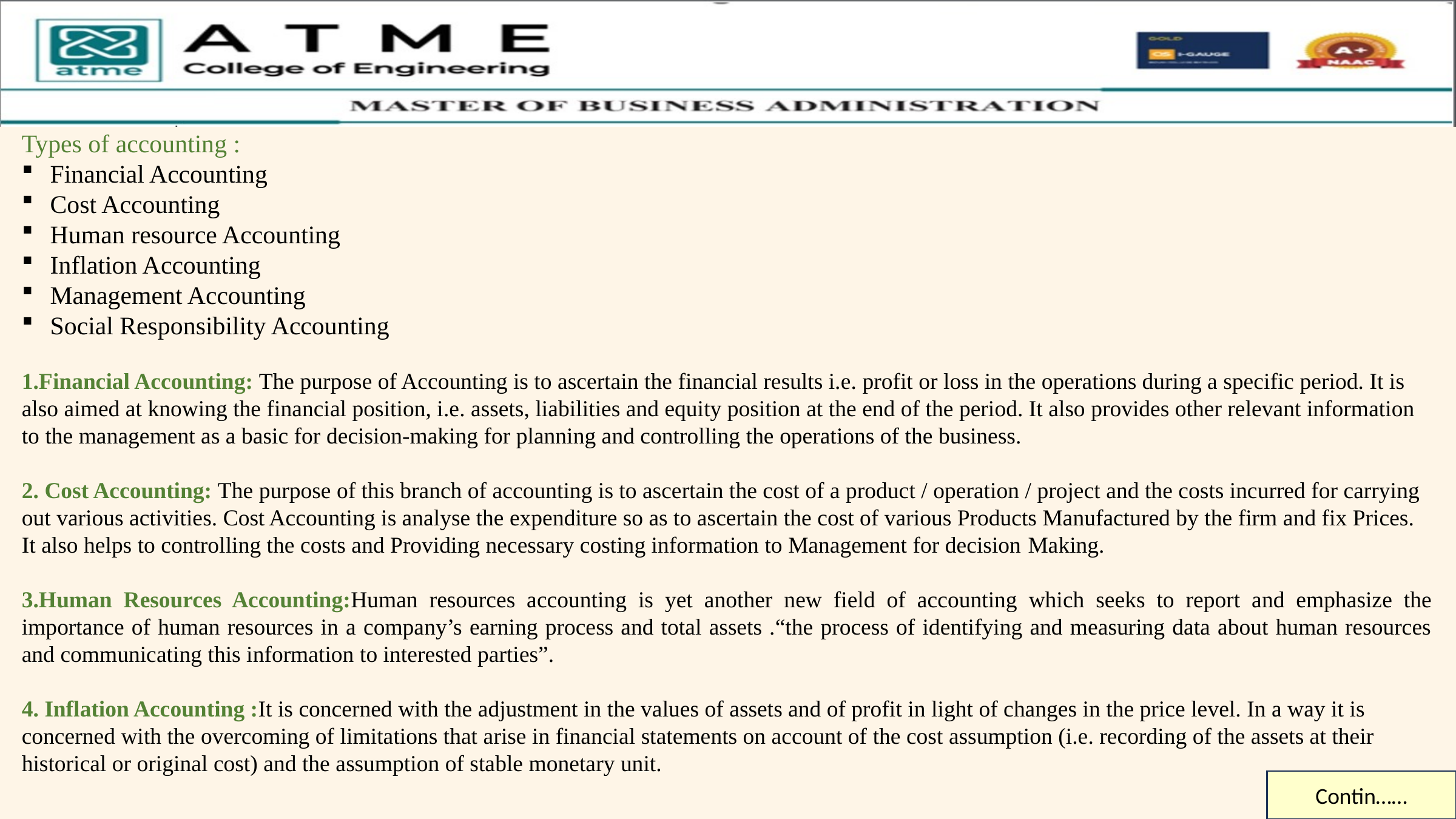

Types of accounting :
Financial Accounting
Cost Accounting
Human resource Accounting
Inflation Accounting
Management Accounting
Social Responsibility Accounting

1.Financial Accounting: The purpose of Accounting is to ascertain the financial results i.e. profit or loss in the operations during a specific period. It is also aimed at knowing the financial position, i.e. assets, liabilities and equity position at the end of the period. It also provides other relevant information to the management as a basic for decision-making for planning and controlling the operations of the business.

2. Cost Accounting: The purpose of this branch of accounting is to ascertain the cost of a product / operation / project and the costs incurred for carrying out various activities. Cost Accounting is analyse the expenditure so as to ascertain the cost of various Products Manufactured by the firm and fix Prices. It also helps to controlling the costs and Providing necessary costing information to Management for decision Making.

3.Human Resources Accounting:Human resources accounting is yet another new field of accounting which seeks to report and emphasize the importance of human resources in a company’s earning process and total assets .“the process of identifying and measuring data about human resources and communicating this information to interested parties”.

4. Inflation Accounting :It is concerned with the adjustment in the values of assets and of profit in light of changes in the price level. In a way it is concerned with the overcoming of limitations that arise in financial statements on account of the cost assumption (i.e. recording of the assets at their historical or original cost) and the assumption of stable monetary unit.

Contin……